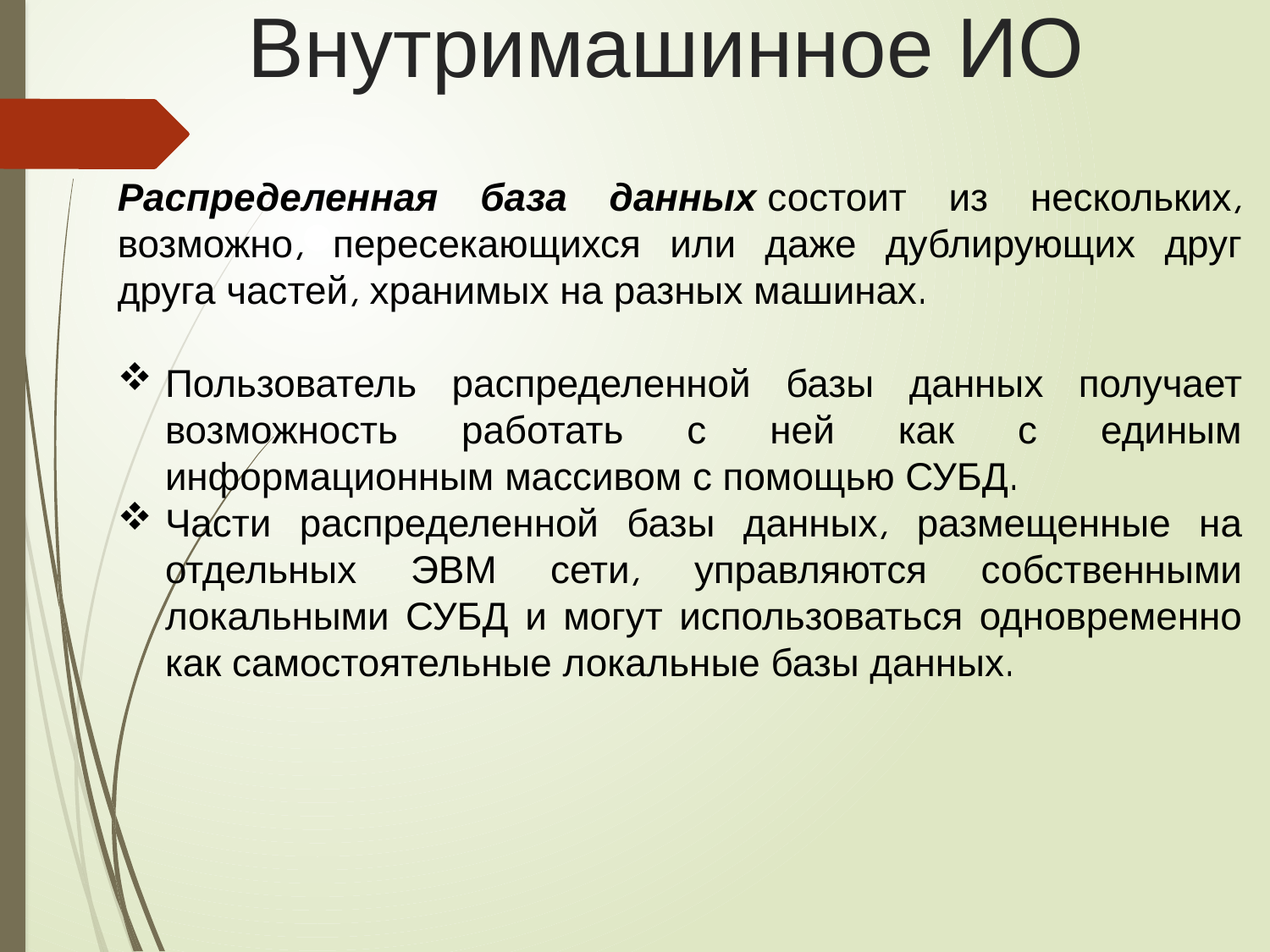

# Внутримашинное ИО
Распределенная база данных состоит из нескольких, возможно, пересекающихся или даже дублирующих друг друга частей, хранимых на разных машинах.

Пользователь распределенной базы данных получает возможность работать с ней как с единым информационным массивом с помощью СУБД.
Части распределенной базы данных, размещенные на отдельных ЭВМ сети, управляются собственными локальными СУБД и могут использоваться одновременно как самостоятельные локальные базы данных.